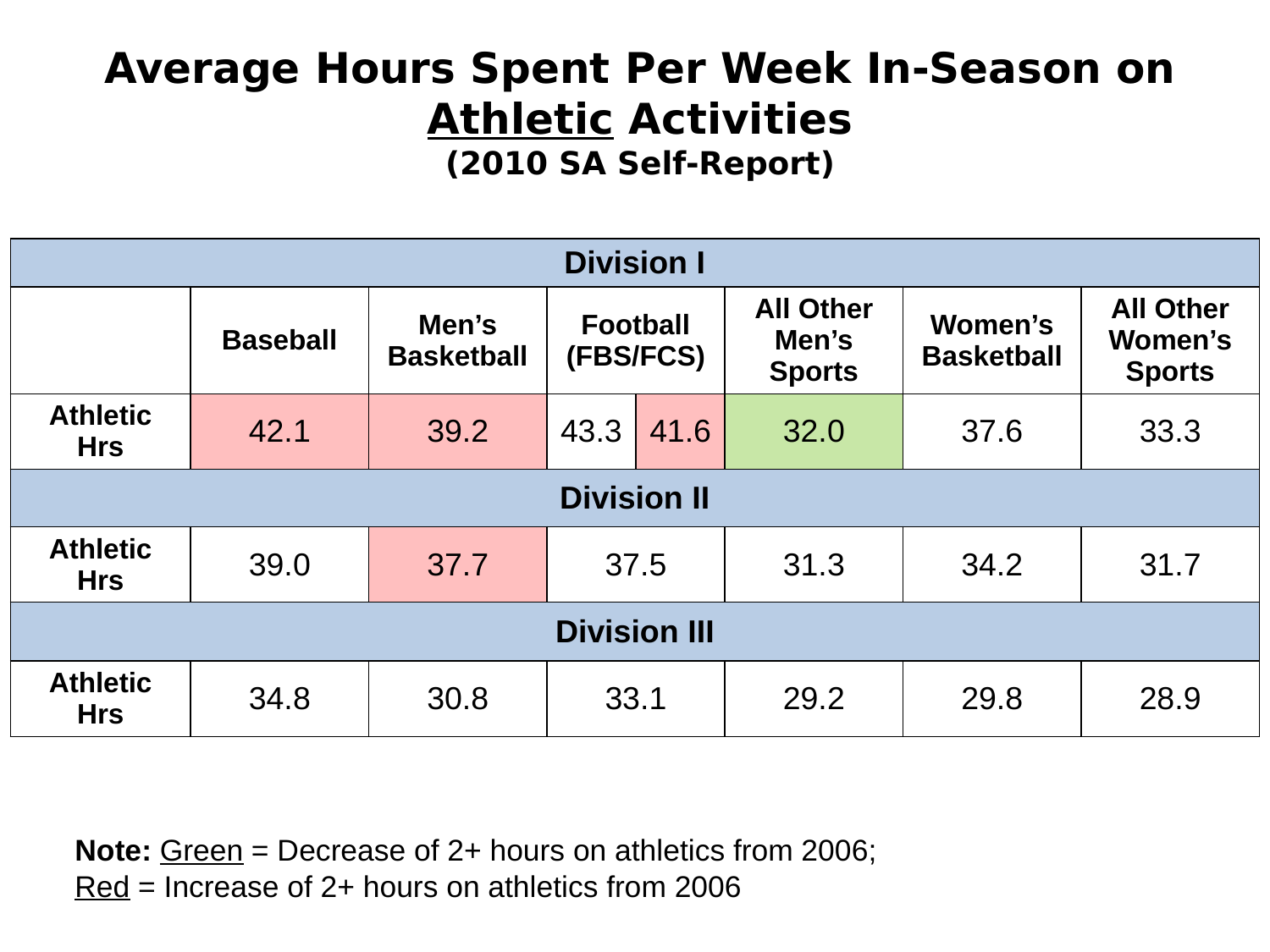

# Average Hours Spent Per Week In-Season on Athletic Activities (2010 SA Self-Report)
| Division I |  |  |  |  |  |  |  |
| --- | --- | --- | --- | --- | --- | --- | --- |
|  | Baseball | Men’s Basketball | Football (FBS/FCS) |  | All Other Men’s Sports | Women’s Basketball | All Other Women’s Sports |
| Athletic Hrs | 42.1 | 39.2 | 43.3 | 41.6 | 32.0 | 37.6 | 33.3 |
| Division II |  |  |  |  |  |  |  |
| Athletic Hrs | 39.0 | 37.7 | 37.5 |  | 31.3 | 34.2 | 31.7 |
| Division III |  |  |  |  |  |  |  |
| Athletic Hrs | 34.8 | 30.8 | 33.1 |  | 29.2 | 29.8 | 28.9 |
Note: Green = Decrease of 2+ hours on athletics from 2006;
Red = Increase of 2+ hours on athletics from 2006